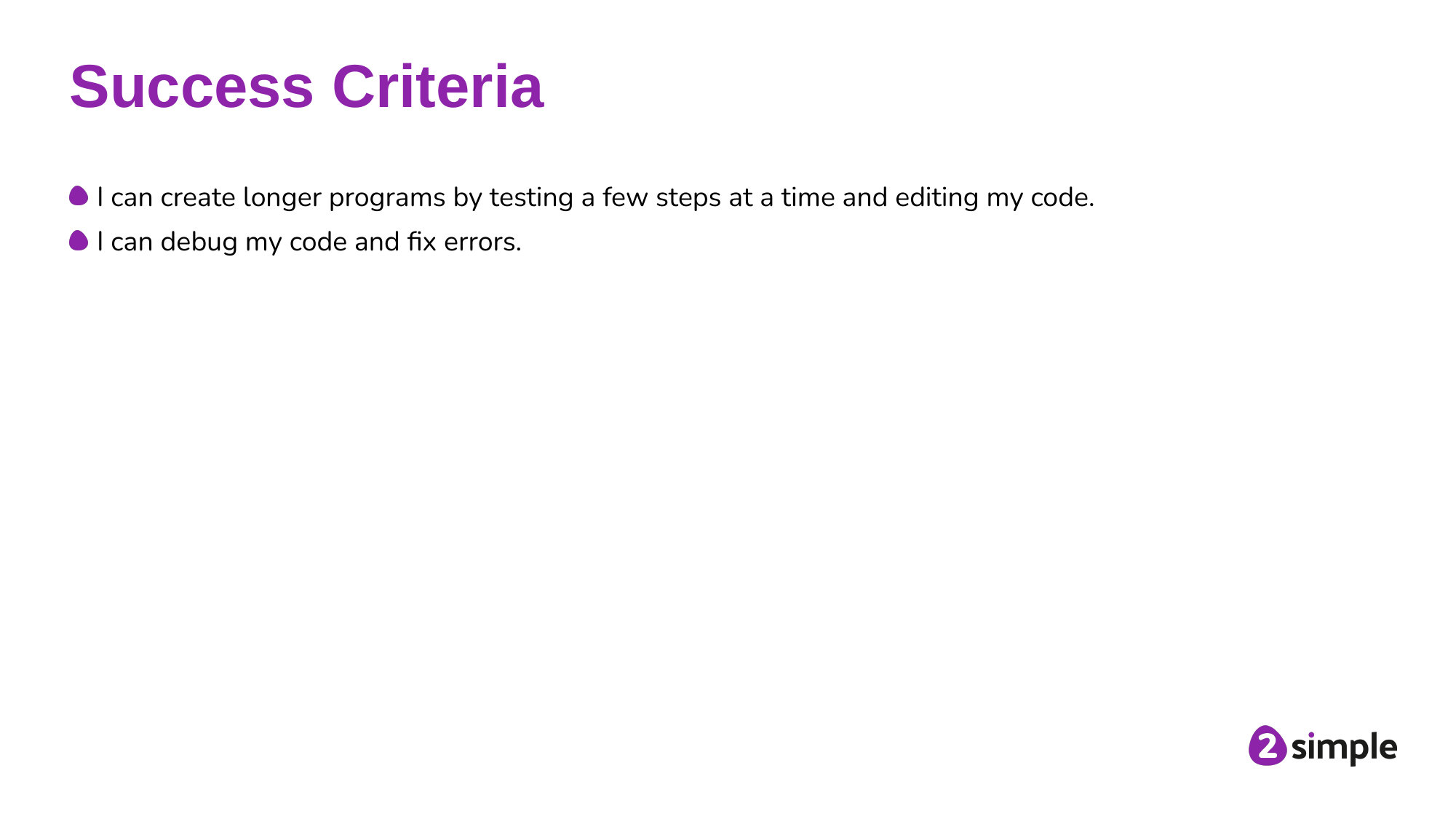

# Success Criteria
I can create longer programs by testing a few steps at a time and editing my code.
I can debug my code and fix errors.